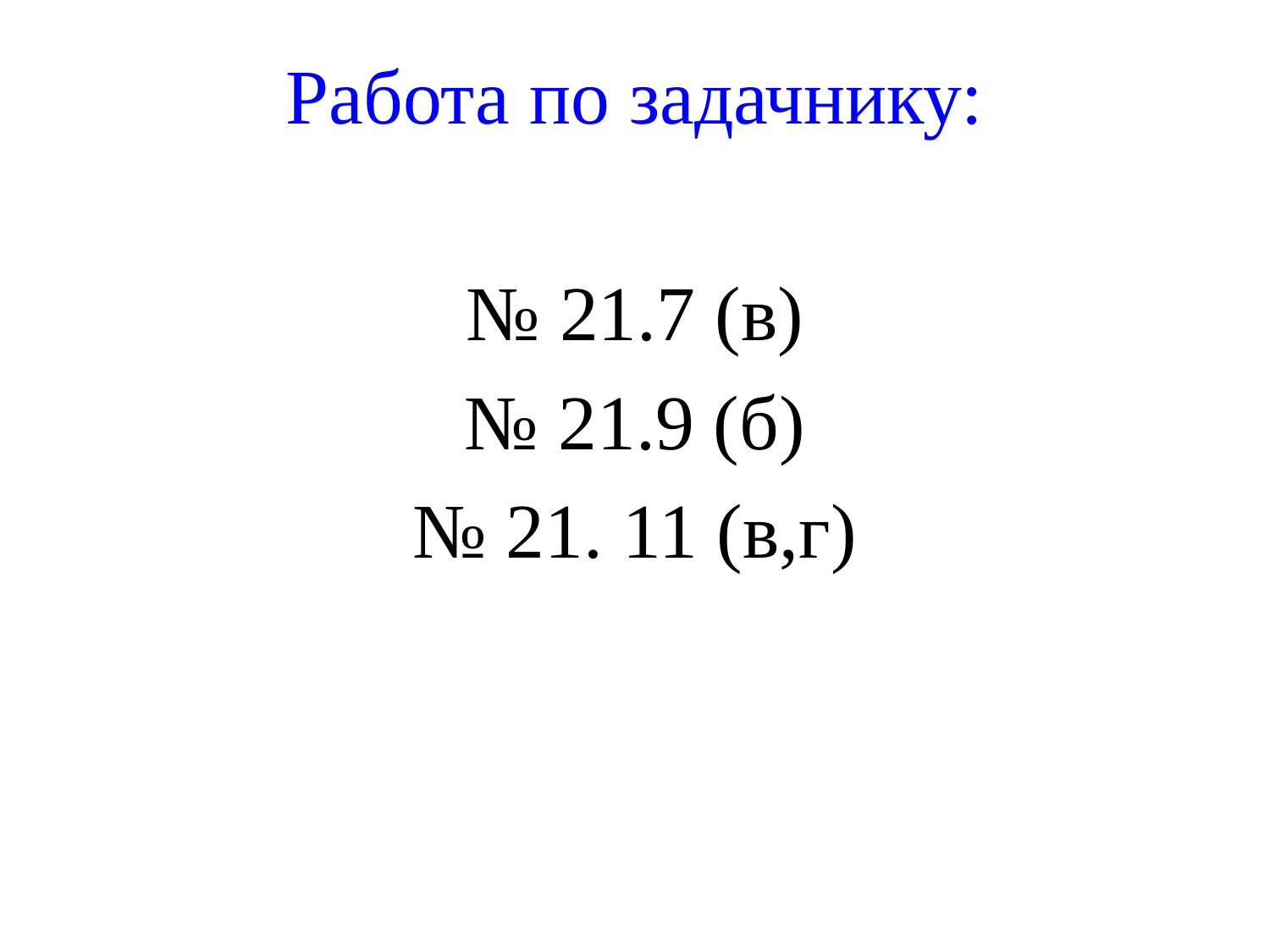

Работа по задачнику:

№ 21.7 (в)
№ 21.9 (б)
№ 21. 11 (в,г)